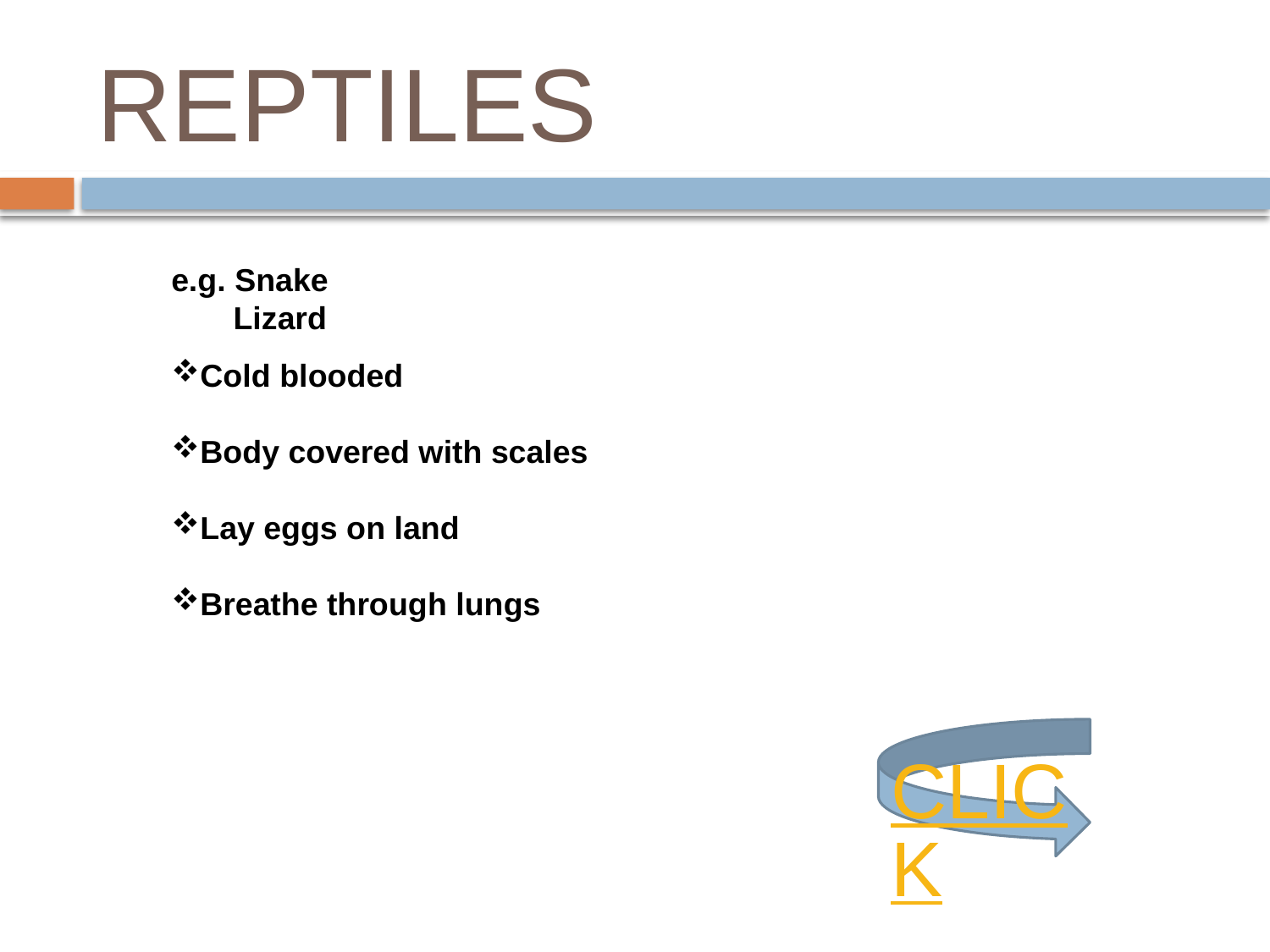

# REPTILES
e.g. Snake
       Lizard
Cold blooded

Body covered with scales

Lay eggs on land

Breathe through lungs
CLICK